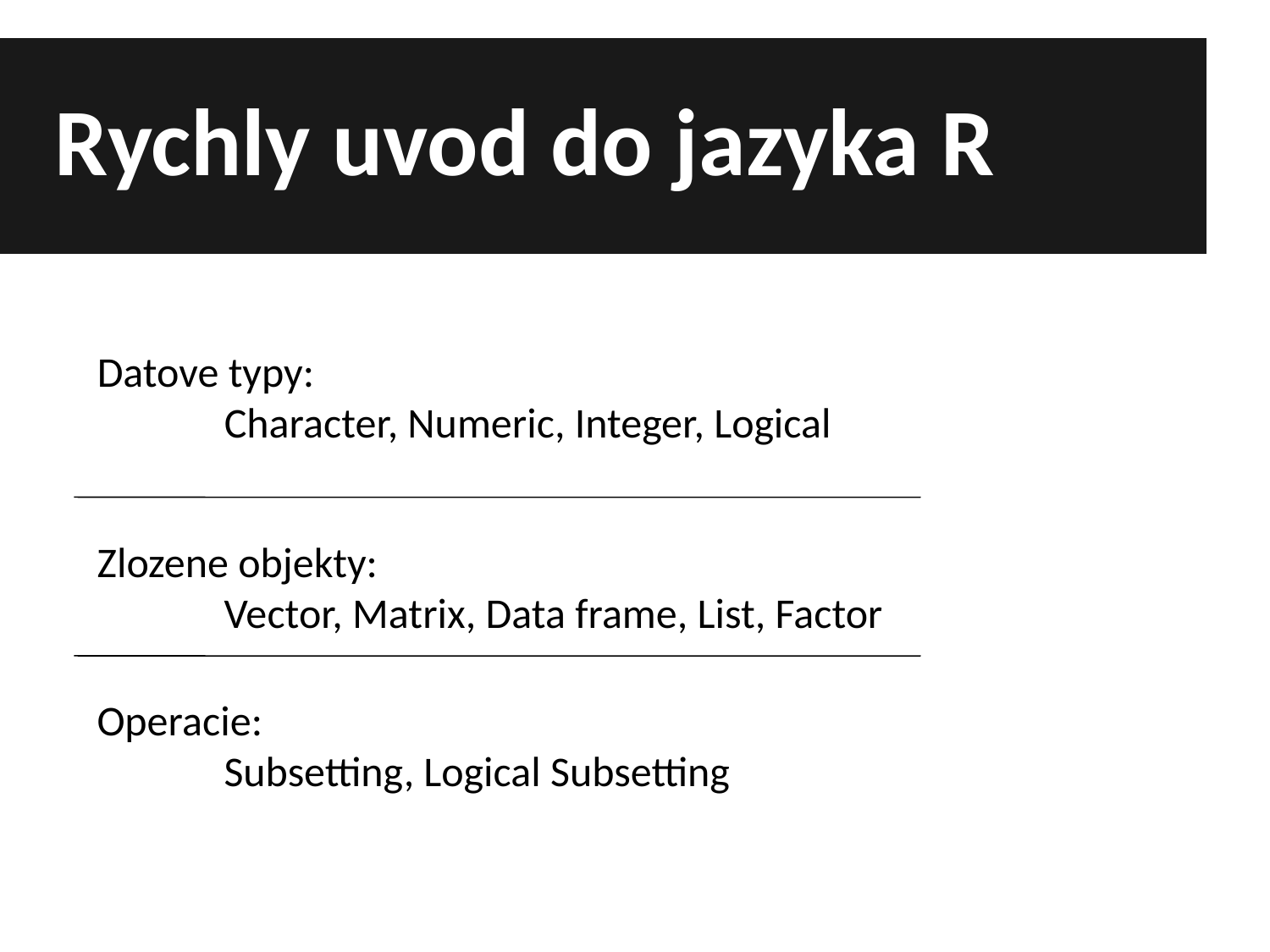

Rychly uvod do jazyka R
Datove typy:
	Character, Numeric, Integer, Logical

Zlozene objekty:
	Vector, Matrix, Data frame, List, Factor

Operacie:
	Subsetting, Logical Subsetting